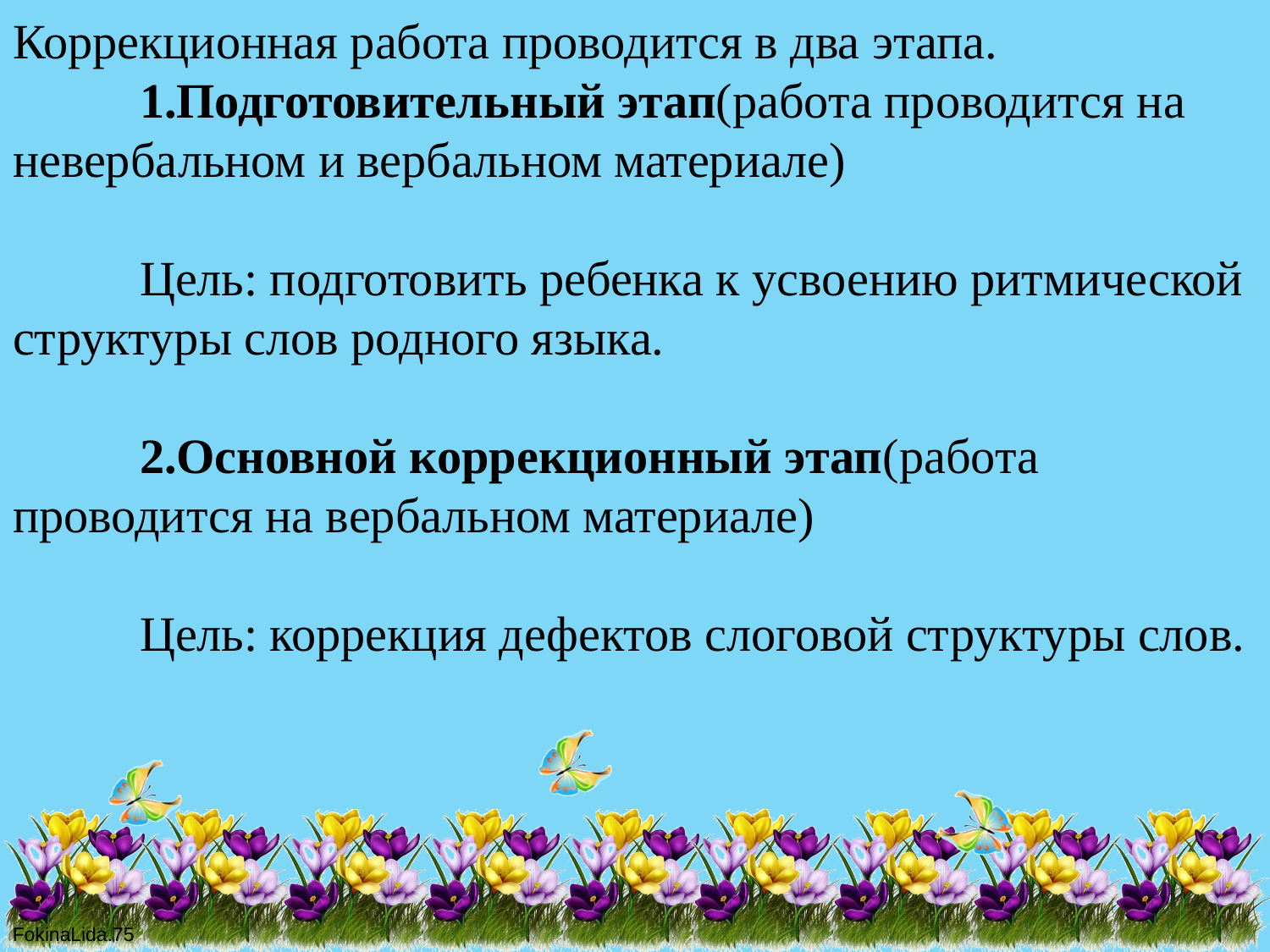

Коррекционная работа проводится в два этапа.
	1.Подготовительный этап(работа проводится на невербальном и вербальном материале)

	Цель: подготовить ребенка к усвоению ритмической структуры слов родного языка.

	2.Основной коррекционный этап(работа проводится на вербальном материале)

	Цель: коррекция дефектов слоговой структуры слов.